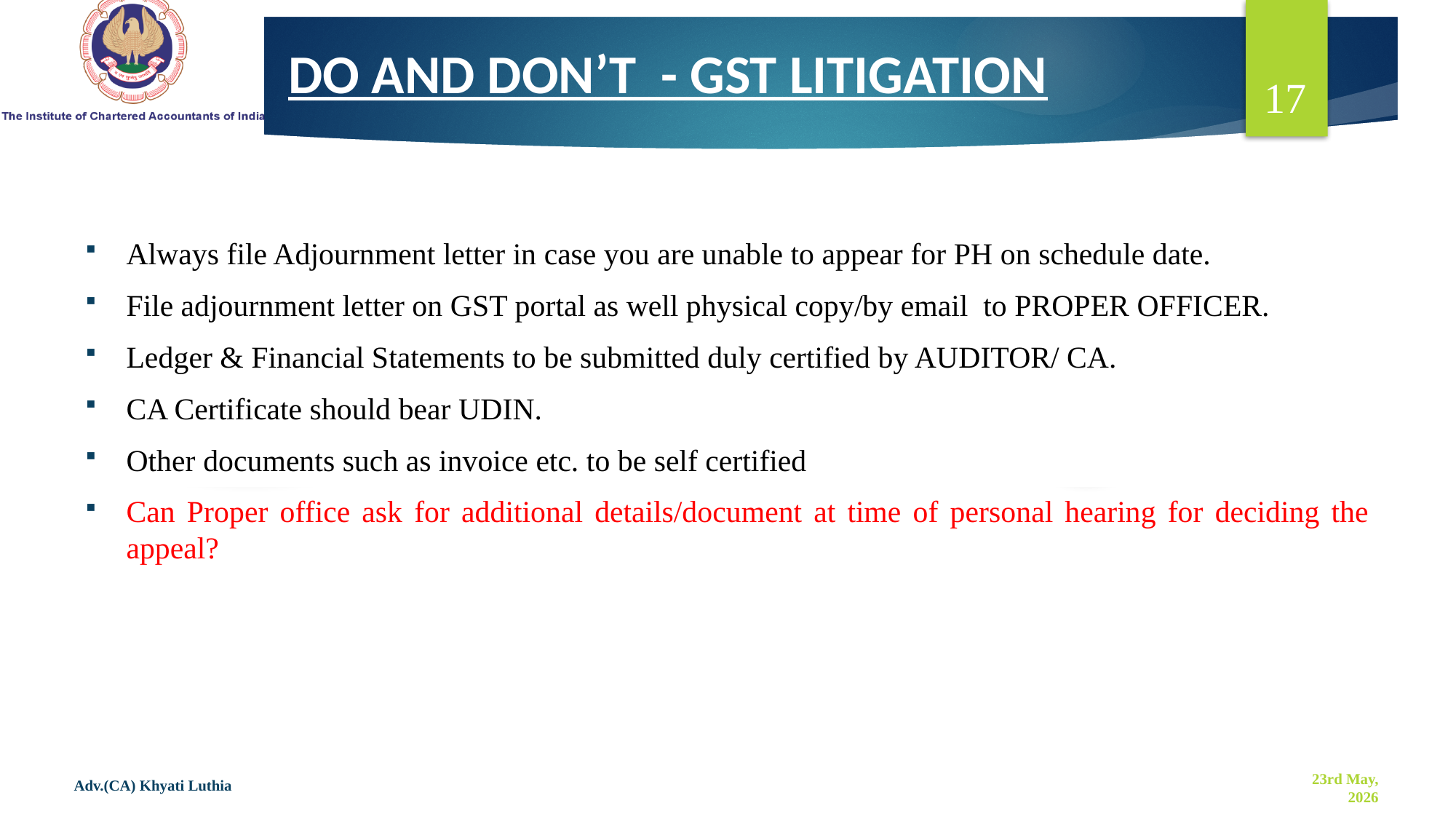

17
# DO AND DON’T  - GST LITIGATION

Always file Adjournment letter in case you are unable to appear for PH on schedule date.
File adjournment letter on GST portal as well physical copy/by email  to PROPER OFFICER.
Ledger & Financial Statements to be submitted duly certified by AUDITOR/ CA.
CA Certificate should bear UDIN.
Other documents such as invoice etc. to be self certified
Can Proper office ask for additional details/document at time of personal hearing for deciding the appeal?

Adv.(CA) Khyati Luthia
23rd May, 2026